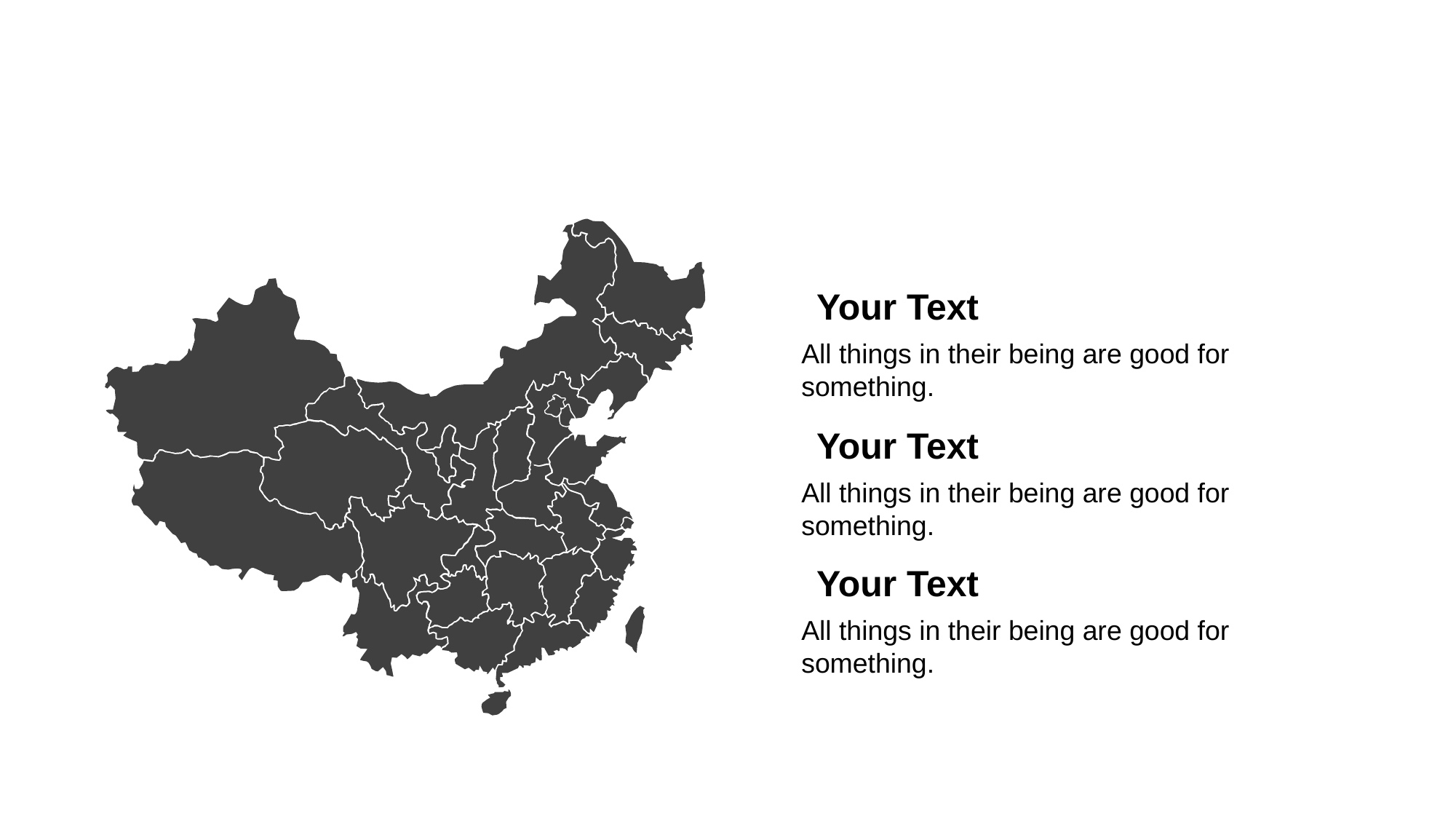

Your Text
All things in their being are good for something.
Your Text
All things in their being are good for something.
Your Text
All things in their being are good for something.